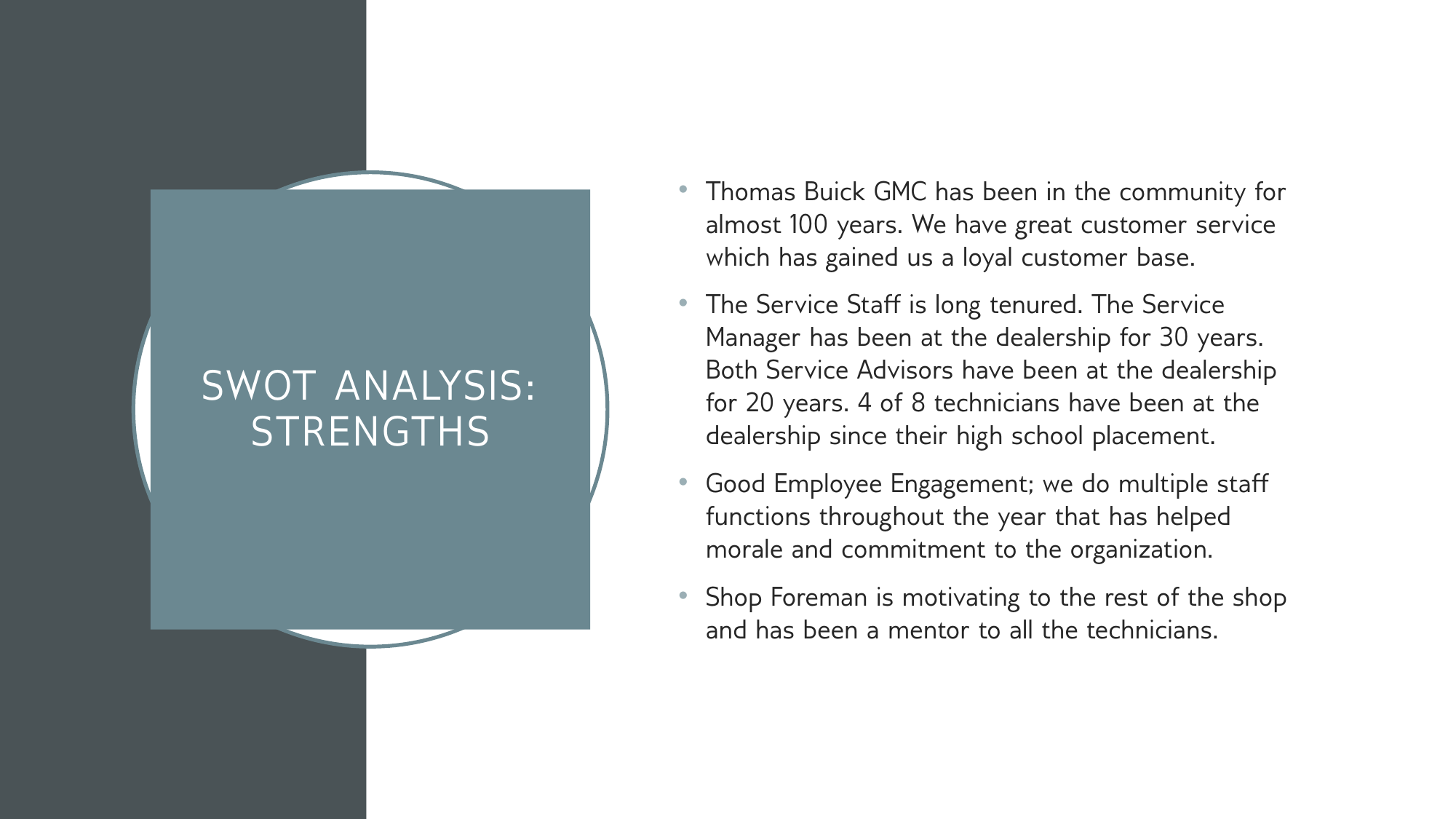

Thomas Buick GMC has been in the community for almost 100 years. We have great customer service which has gained us a loyal customer base.
The Service Staff is long tenured. The Service Manager has been at the dealership for 30 years. Both Service Advisors have been at the dealership for 20 years. 4 of 8 technicians have been at the dealership since their high school placement.
Good Employee Engagement; we do multiple staff functions throughout the year that has helped morale and commitment to the organization.
Shop Foreman is motivating to the rest of the shop and has been a mentor to all the technicians.

# SWOT Analysis: Strengths